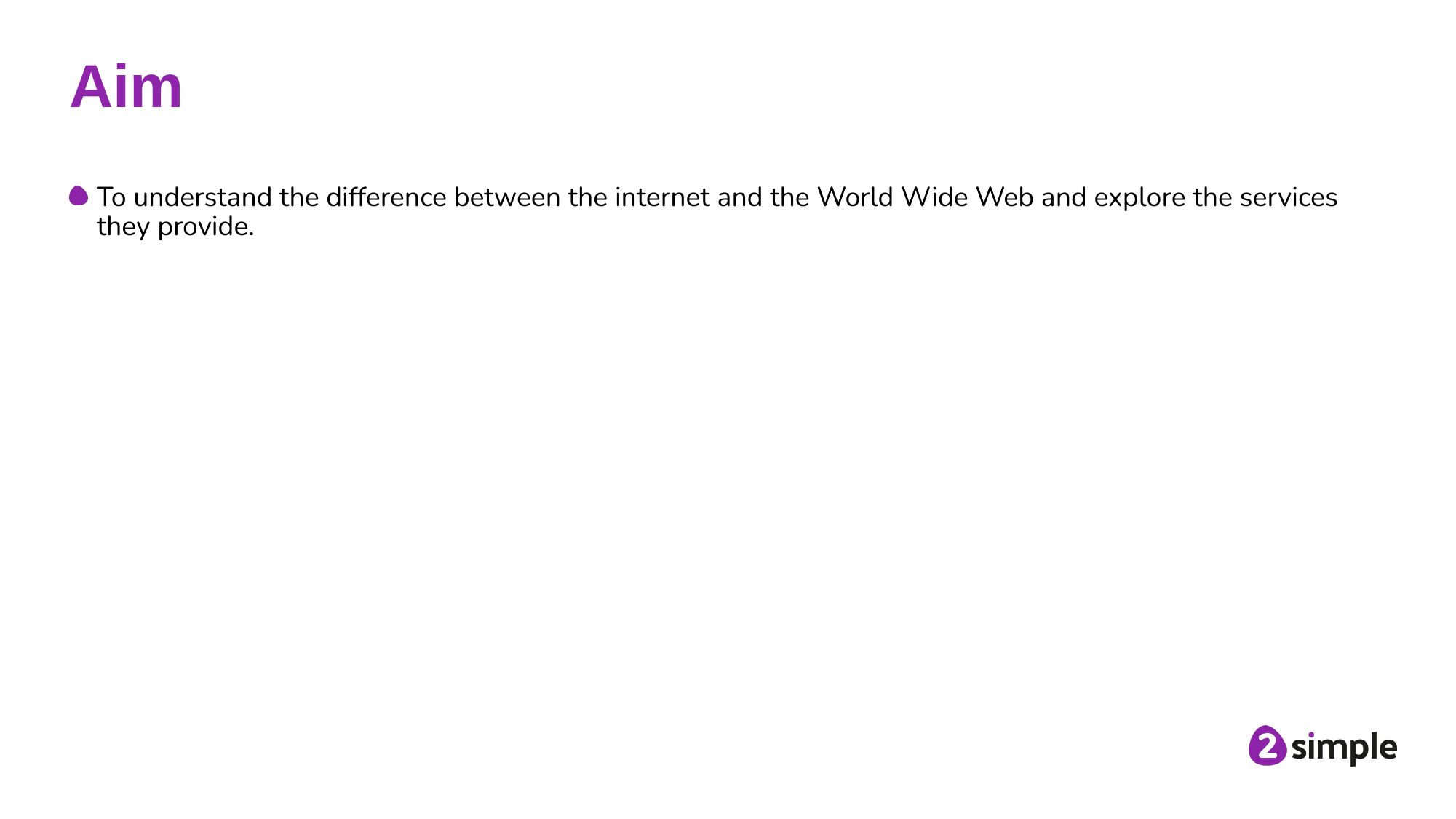

# Aim
To understand the difference between the internet and the World Wide Web and explore the services they provide.